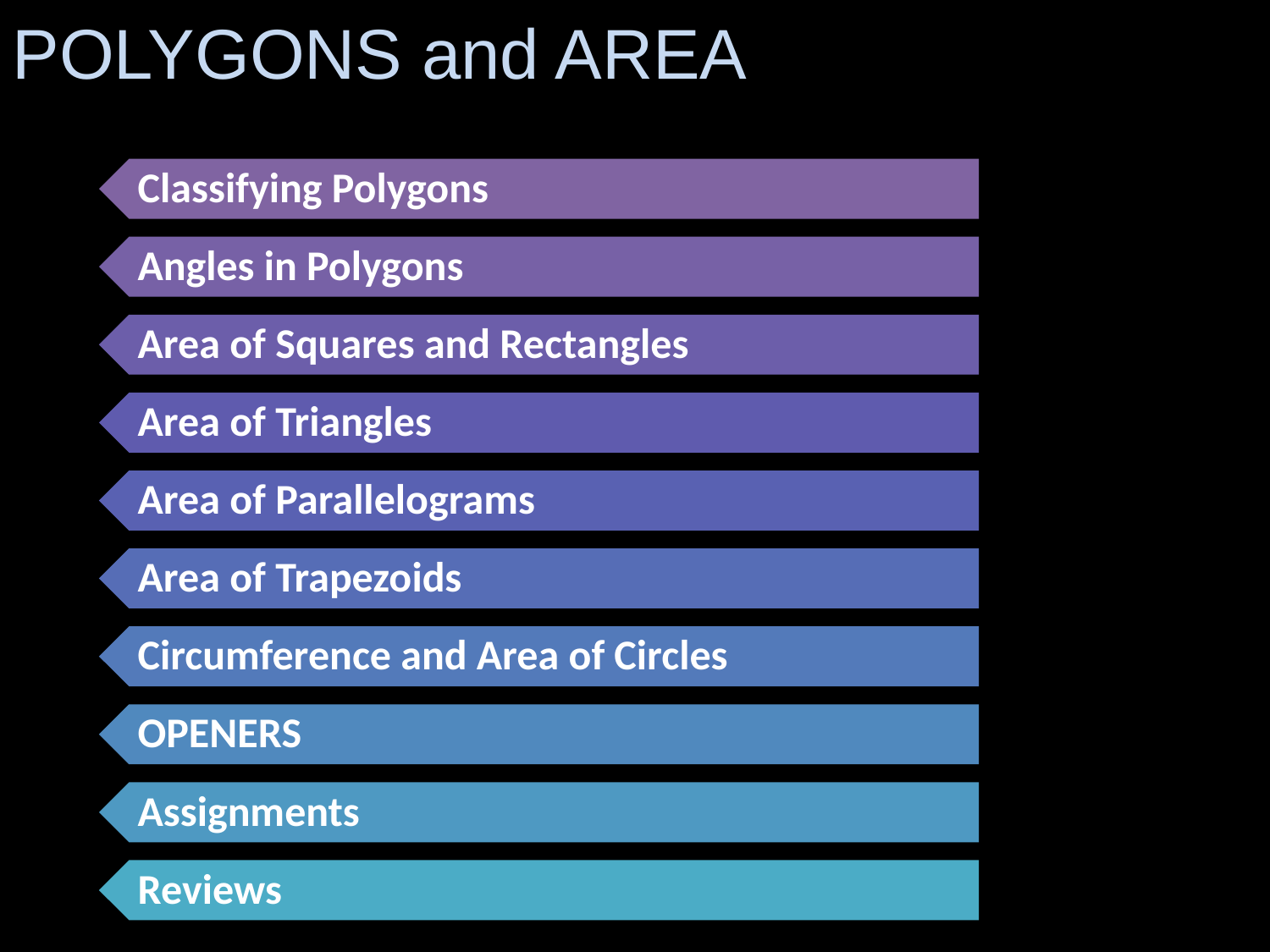

POLYGONS and AREA
Classifying Polygons
Angles in Polygons
Area of Squares and Rectangles
Area of Triangles
Area of Parallelograms
Area of Trapezoids
Circumference and Area of Circles
OPENERS
Assignments
Reviews